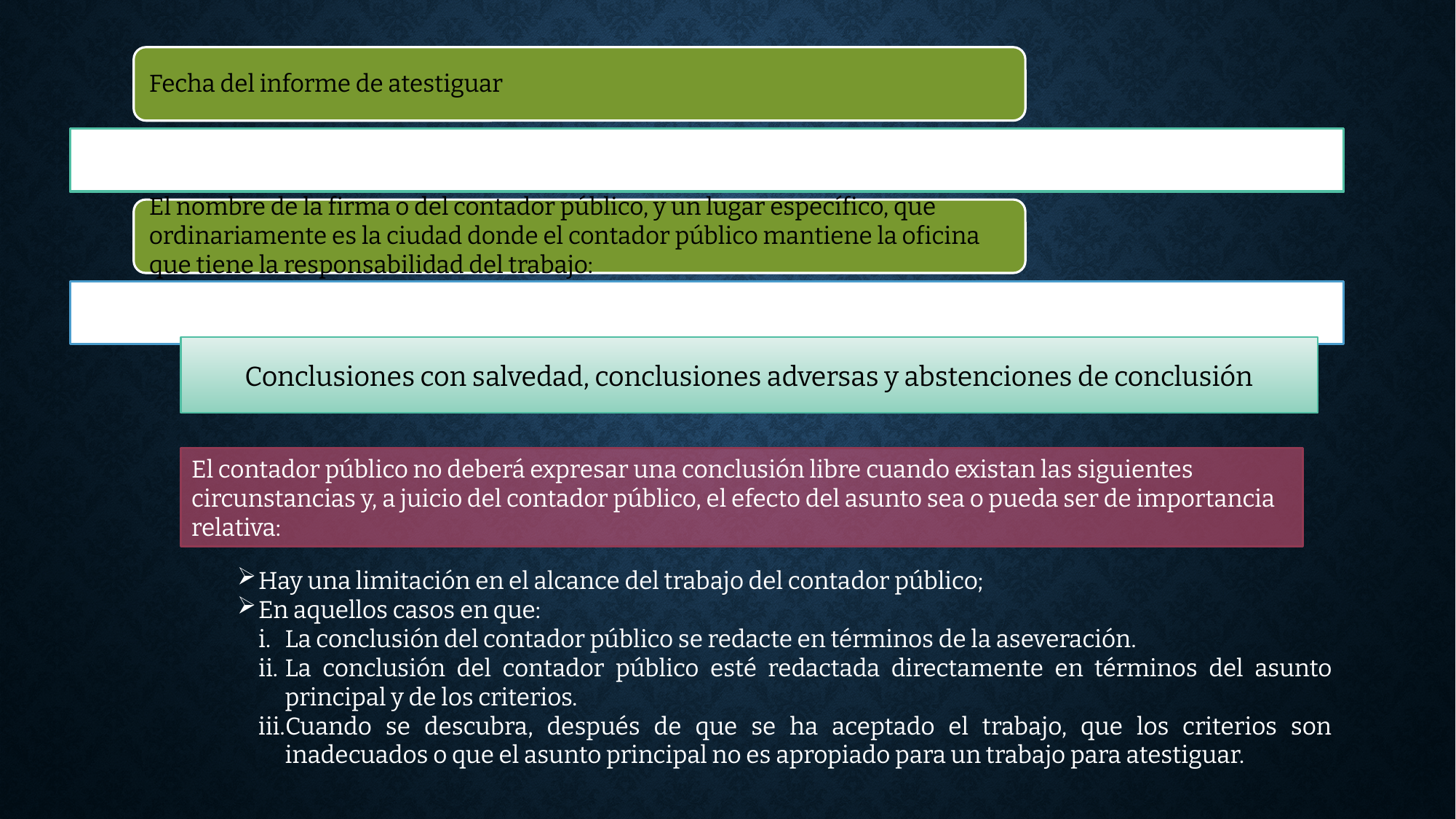

El nombre de la firma o del contador público, y un lugar específico, que ordinariamente es la ciudad donde el contador público mantiene la oficina que tiene la responsabilidad del trabajo:
Fecha del informe de atestiguar
Conclusiones con salvedad, conclusiones adversas y abstenciones de conclusión
El contador público no deberá expresar una conclusión libre cuando existan las siguientes circunstancias y, a juicio del contador público, el efecto del asunto sea o pueda ser de importancia relativa:
Hay una limitación en el alcance del trabajo del contador público;
En aquellos casos en que:
La conclusión del contador público se redacte en términos de la aseveración.
La conclusión del contador público esté redactada directamente en términos del asunto principal y de los criterios.
Cuando se descubra, después de que se ha aceptado el trabajo, que los criterios son inadecuados o que el asunto principal no es apropiado para un trabajo para atestiguar.